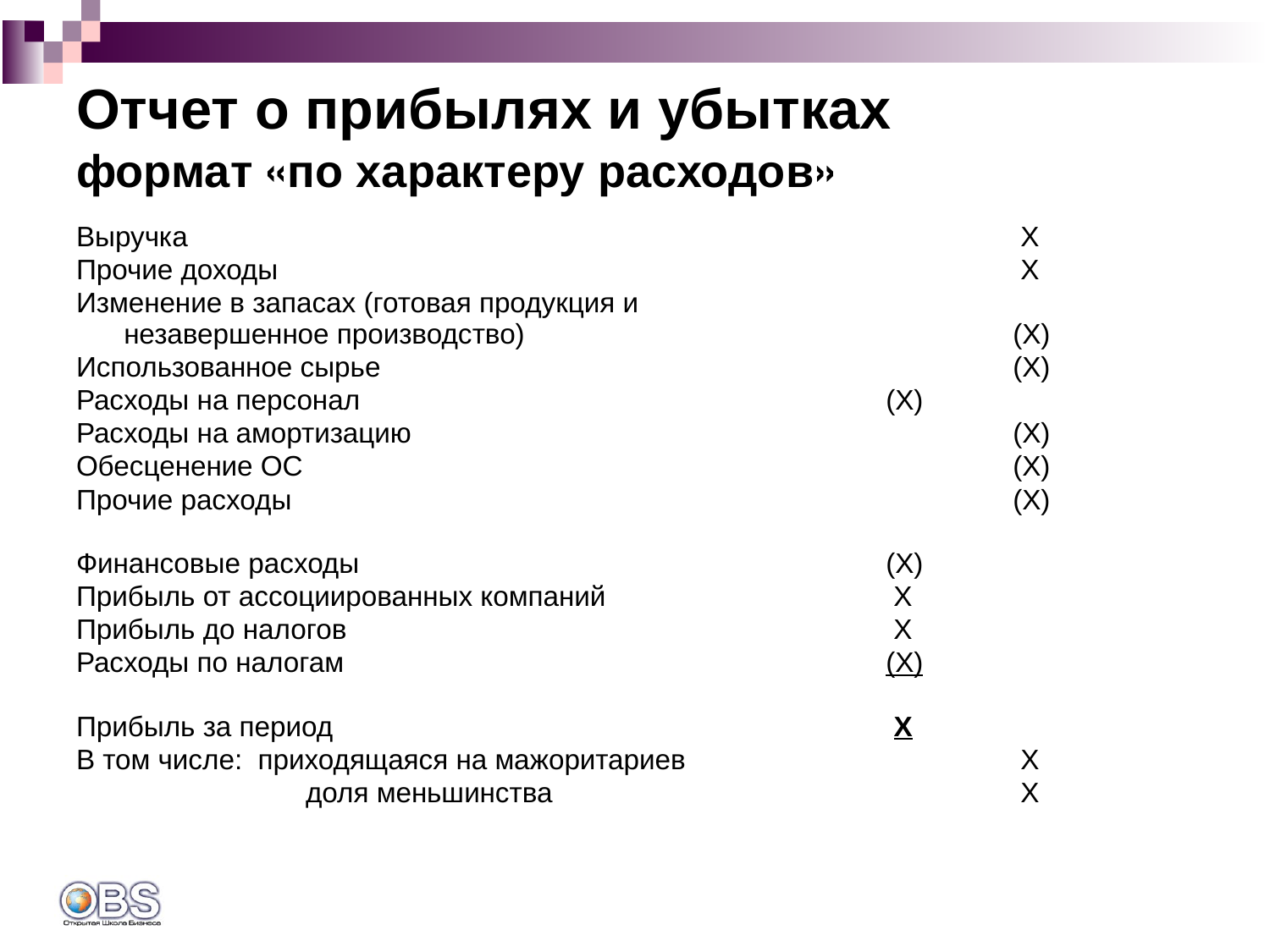

# Отчет о прибылях и убытках формат «по характеру расходов»
Выручка							 Х
Прочие доходы					  	 Х
Изменение в запасах (готовая продукция и
незавершенное производство)				(Х)
Использованное сырье					(Х)
Расходы на персонал					(Х)
Расходы на амортизацию 					(Х)
Обесценение ОС						(Х)
Прочие расходы						(Х)

Финансовые расходы					(Х)
Прибыль от ассоциированных компаний		 	 Х
Прибыль до налогов					 Х
Расходы по налогам					(Х)

Прибыль за период					 Х
В том числе:  приходящаяся на мажоритариев	 		 Х
		       доля меньшинства			 	 Х